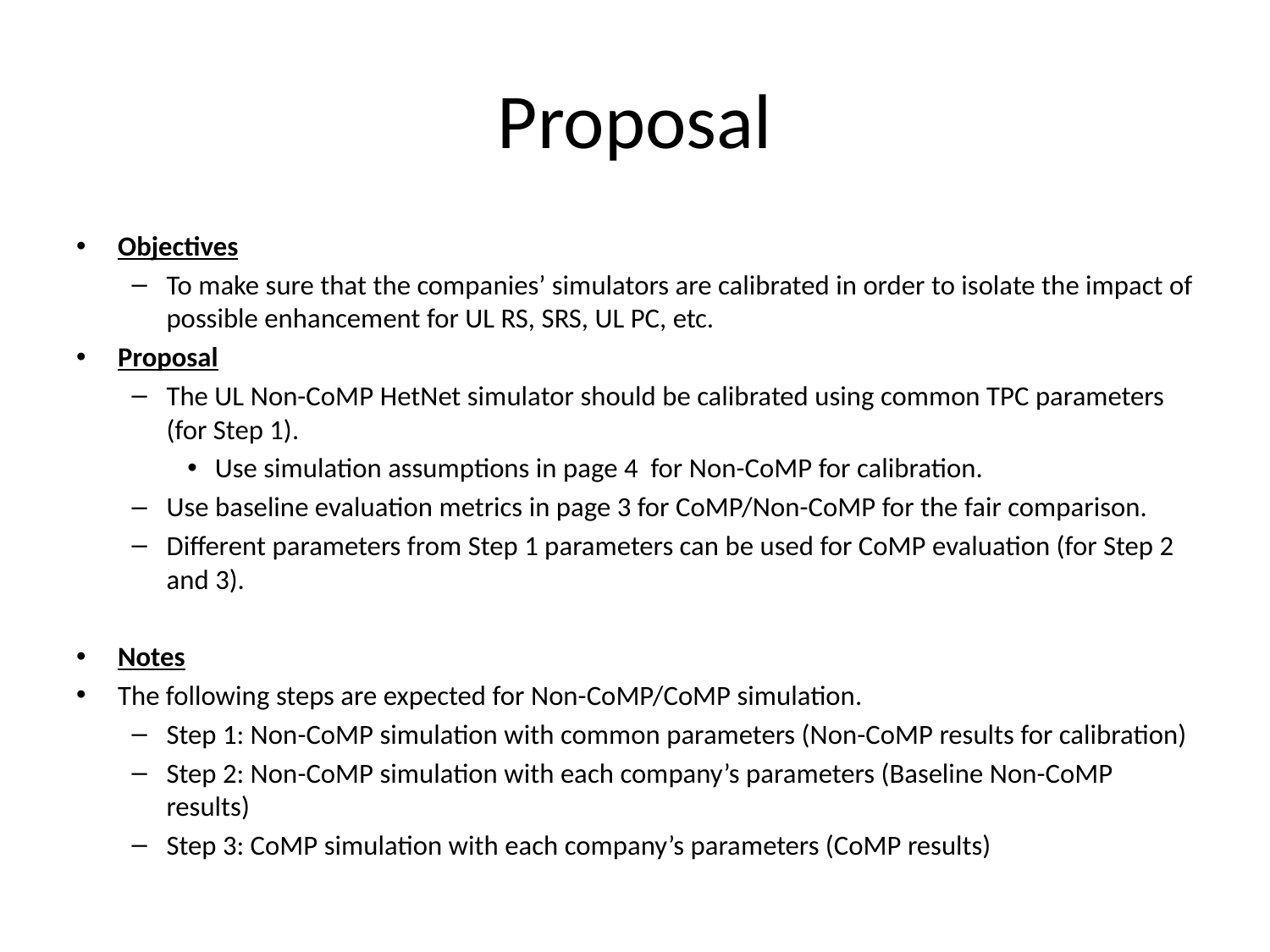

# Proposal
Objectives
To make sure that the companies’ simulators are calibrated in order to isolate the impact of possible enhancement for UL RS, SRS, UL PC, etc.
Proposal
The UL Non-CoMP HetNet simulator should be calibrated using common TPC parameters (for Step 1).
Use simulation assumptions in page 4  for Non-CoMP for calibration.
Use baseline evaluation metrics in page 3 for CoMP/Non-CoMP for the fair comparison.
Different parameters from Step 1 parameters can be used for CoMP evaluation (for Step 2 and 3).

Notes
The following steps are expected for Non-CoMP/CoMP simulation.
Step 1: Non-CoMP simulation with common parameters (Non-CoMP results for calibration)
Step 2: Non-CoMP simulation with each company’s parameters (Baseline Non-CoMP results)
Step 3: CoMP simulation with each company’s parameters (CoMP results)